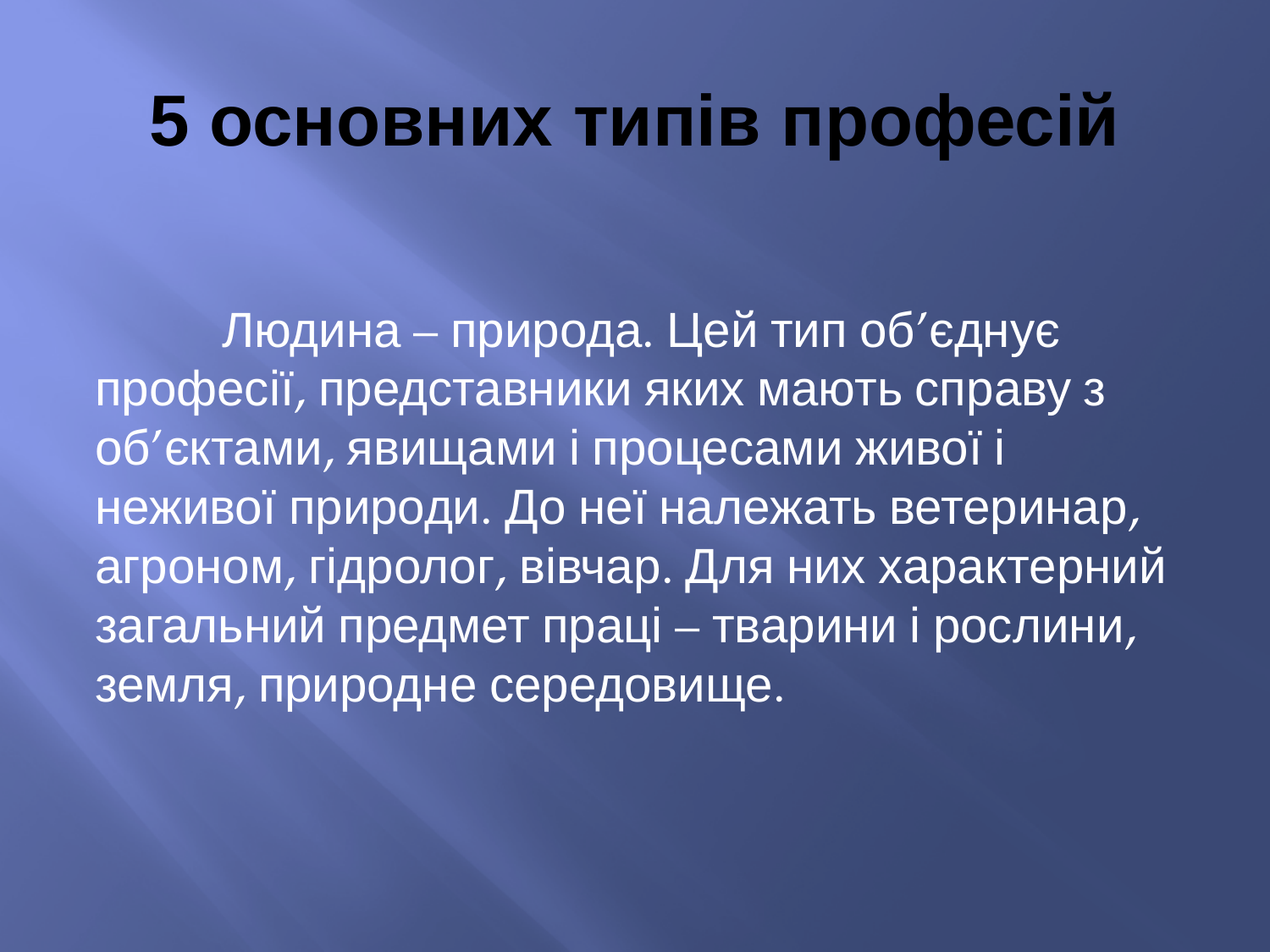

# 5 основних типів професій

	Людина – природа. Цей тип об’єднує професії, представники яких мають справу з об’єктами, явищами і процесами живої і неживої природи. До неї належать ветеринар, агроном, гідролог, вівчар. Для них характерний загальний предмет праці – тварини і рослини, земля, природне середовище.